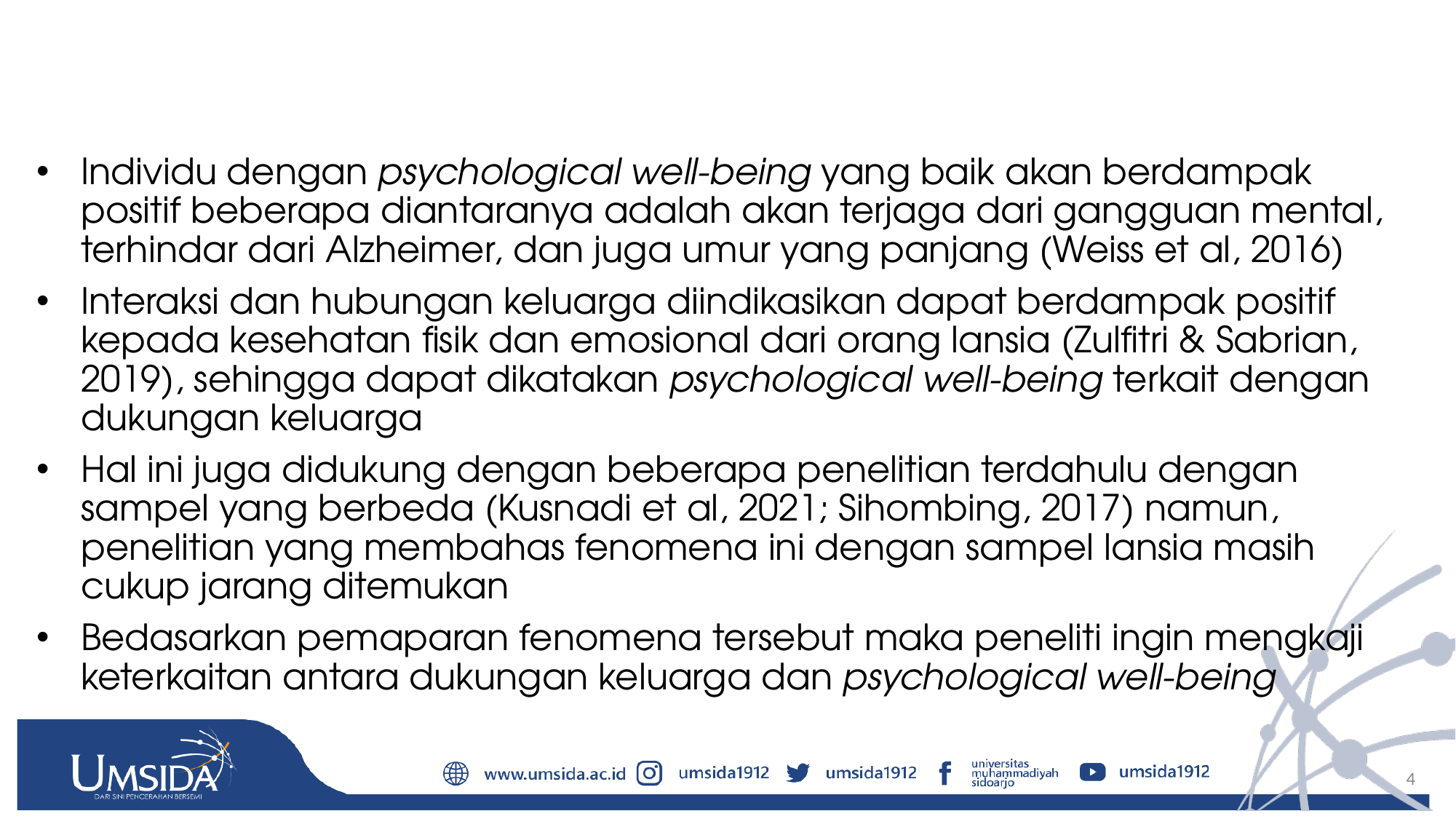

#
Individu dengan psychological well-being yang baik akan berdampak positif beberapa diantaranya adalah akan terjaga dari gangguan mental, terhindar dari Alzheimer, dan juga umur yang panjang (Weiss et al, 2016)
Interaksi dan hubungan keluarga diindikasikan dapat berdampak positif kepada kesehatan fisik dan emosional dari orang lansia (Zulfitri & Sabrian, 2019), sehingga dapat dikatakan psychological well-being terkait dengan dukungan keluarga
Hal ini juga didukung dengan beberapa penelitian terdahulu dengan sampel yang berbeda (Kusnadi et al, 2021; Sihombing, 2017) namun, penelitian yang membahas fenomena ini dengan sampel lansia masih cukup jarang ditemukan
Bedasarkan pemaparan fenomena tersebut maka peneliti ingin mengkaji keterkaitan antara dukungan keluarga dan psychological well-being